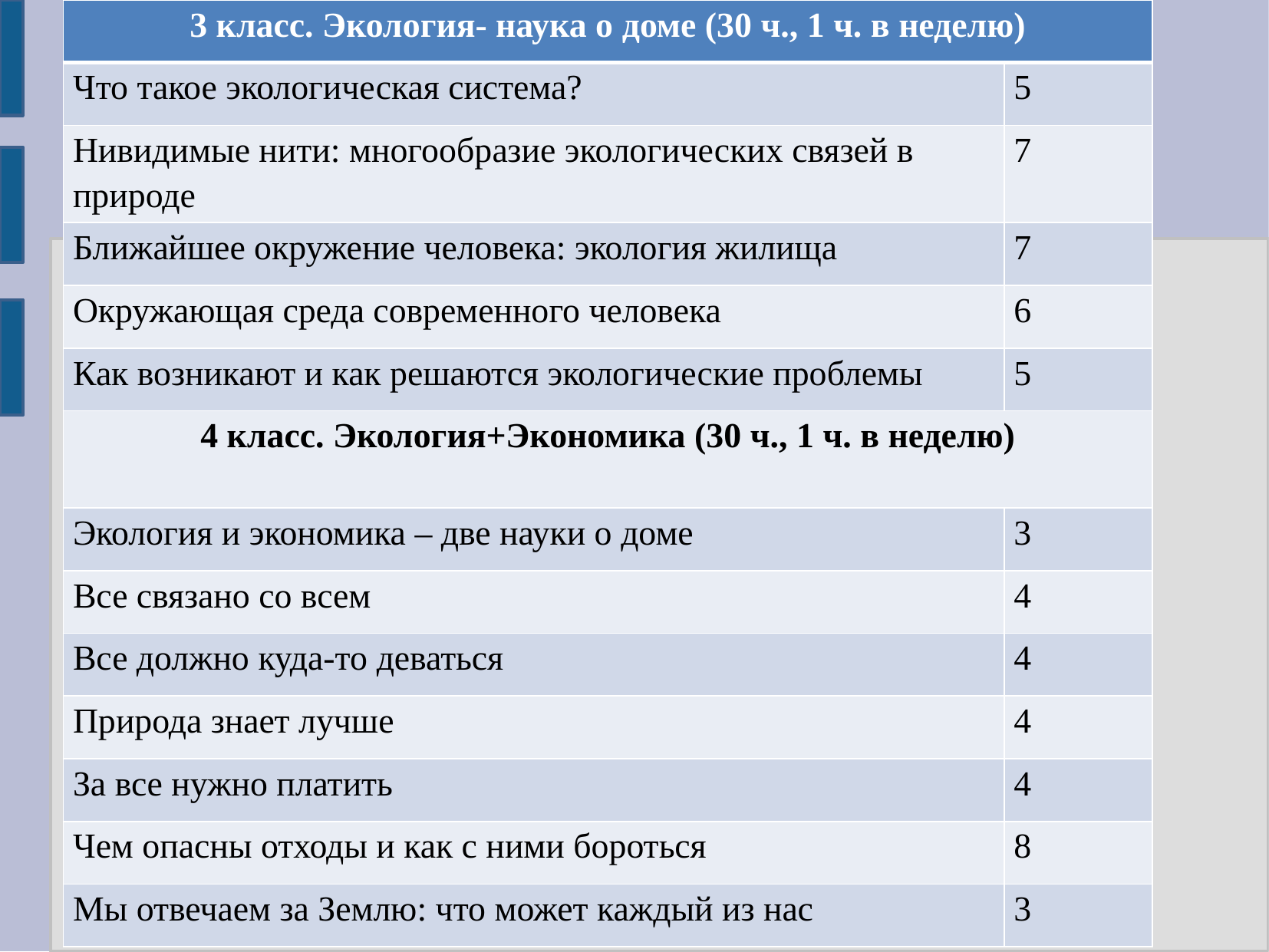

| 3 класс. Экология- наука о доме (30 ч., 1 ч. в неделю) |  |
| --- | --- |
| Что такое экологическая система? | 5 |
| Нивидимые нити: многообразие экологических связей в природе | 7 |
| Ближайшее окружение человека: экология жилища | 7 |
| Окружающая среда современного человека | 6 |
| Как возникают и как решаются экологические проблемы | 5 |
| 4 класс. Экология+Экономика (30 ч., 1 ч. в неделю) |  |
| Экология и экономика – две науки о доме | 3 |
| Все связано со всем | 4 |
| Все должно куда-то деваться | 4 |
| Природа знает лучше | 4 |
| За все нужно платить | 4 |
| Чем опасны отходы и как с ними бороться | 8 |
| Мы отвечаем за Землю: что может каждый из нас | 3 |